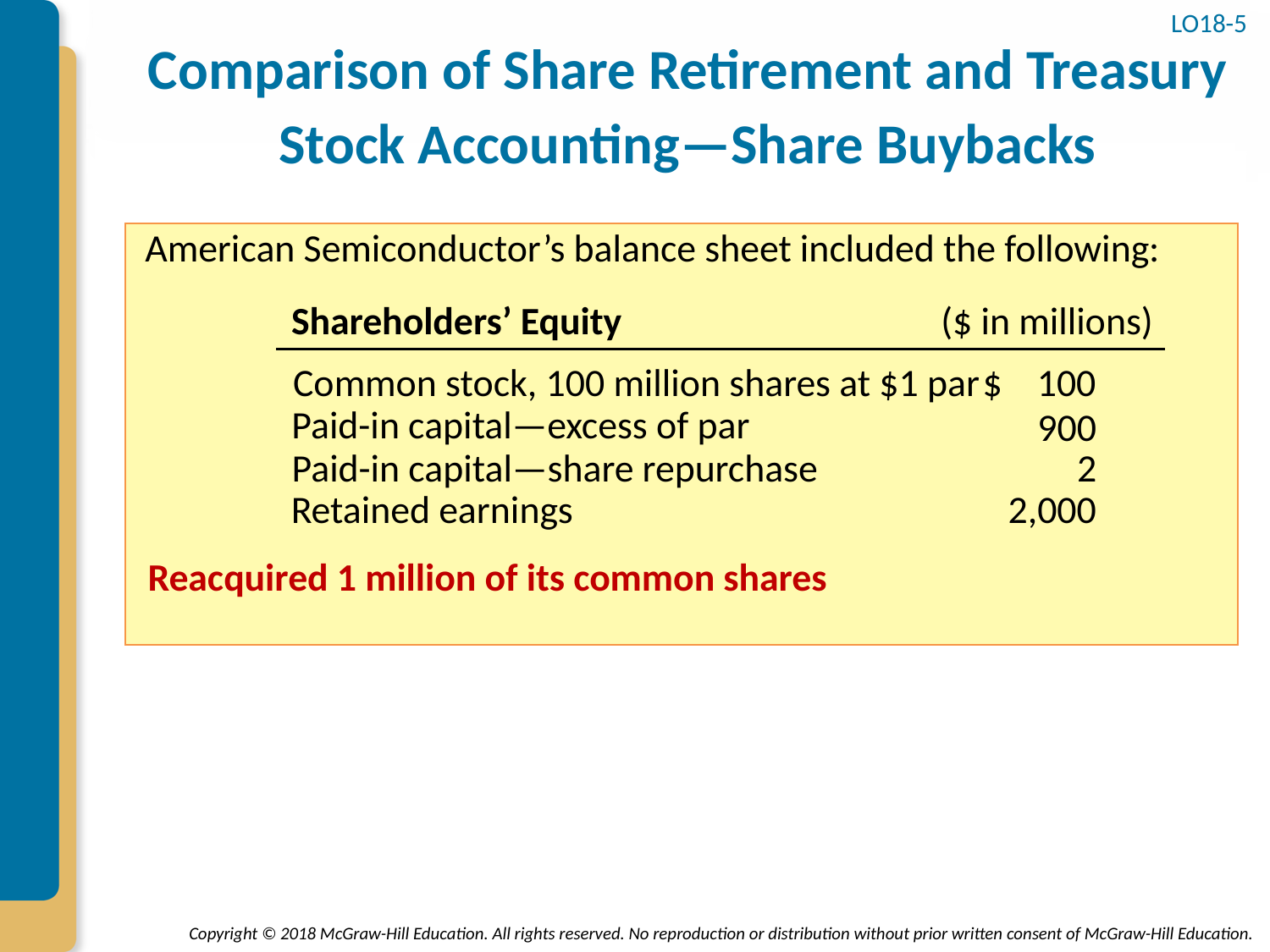

# Comparison of Share Retirement and Treasury Stock Accounting—Share Buybacks
LO18-5
American Semiconductor’s balance sheet included the following:

Shareholders’ Equity
($ in millions)
Common stock, 100 million shares at $1 par
$    100
Paid-in capital—excess of par
900
Paid-in capital—share repurchase
2
Retained earnings
2,000
Reacquired 1 million of its common shares